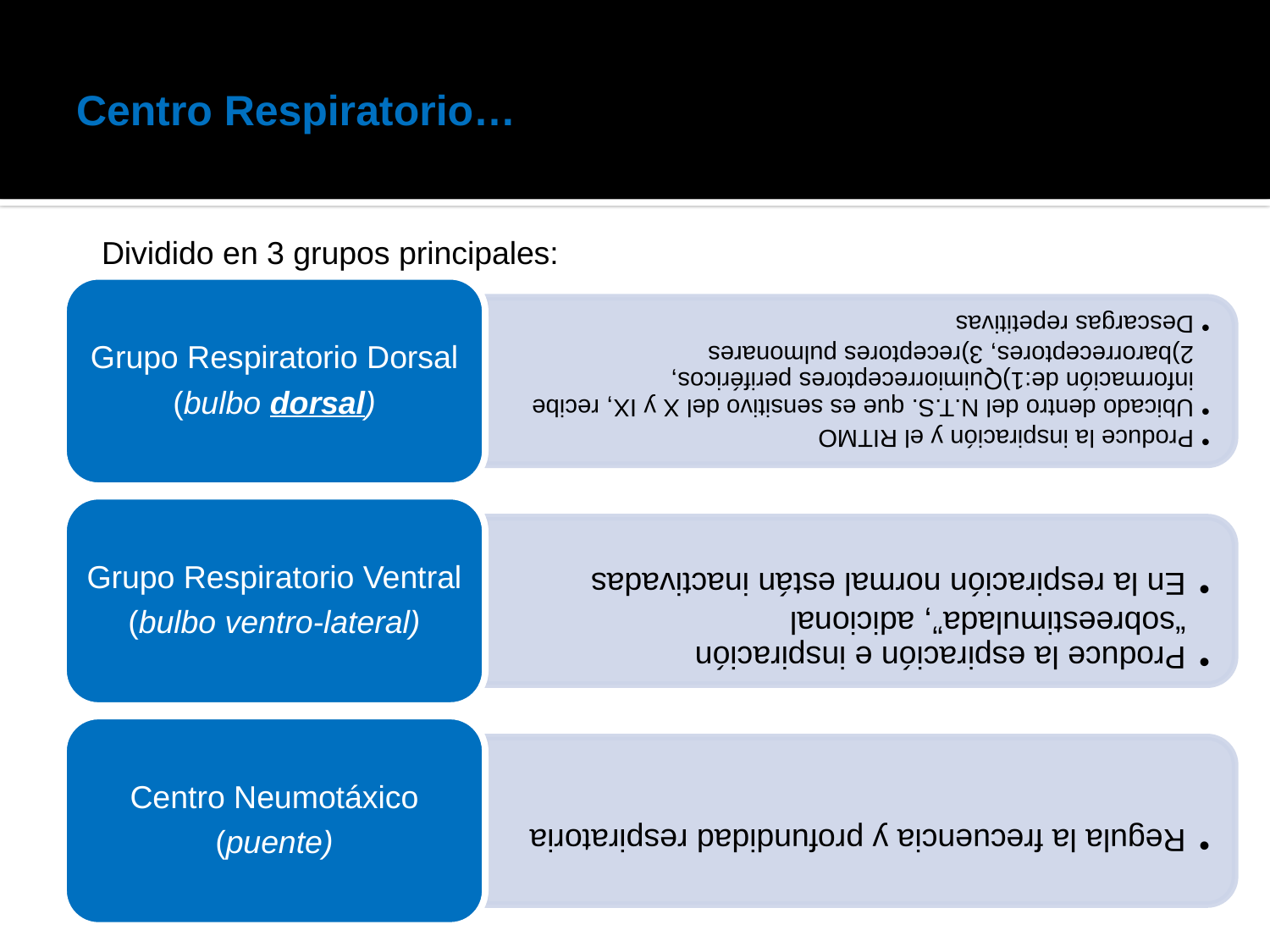

# Centro Respiratorio…
Dividido en 3 grupos principales:
Produce la inspiración y el RITMO
Ubicado dentro del N.T.S. que es sensitivo del X y IX, recibe información de:1)Quimiorreceptores periféricos, 2)barorreceptores, 3)receptores pulmonares
Descargas repetitivas
Grupo Respiratorio Dorsal
(bulbo dorsal)
Produce la espiración e inspiración “sobreestimulada”, adicional
En la respiración normal están inactivadas

Grupo Respiratorio Ventral
(bulbo ventro-lateral)
Regula la frecuencia y profundidad respiratoria

Centro Neumotáxico
(puente)